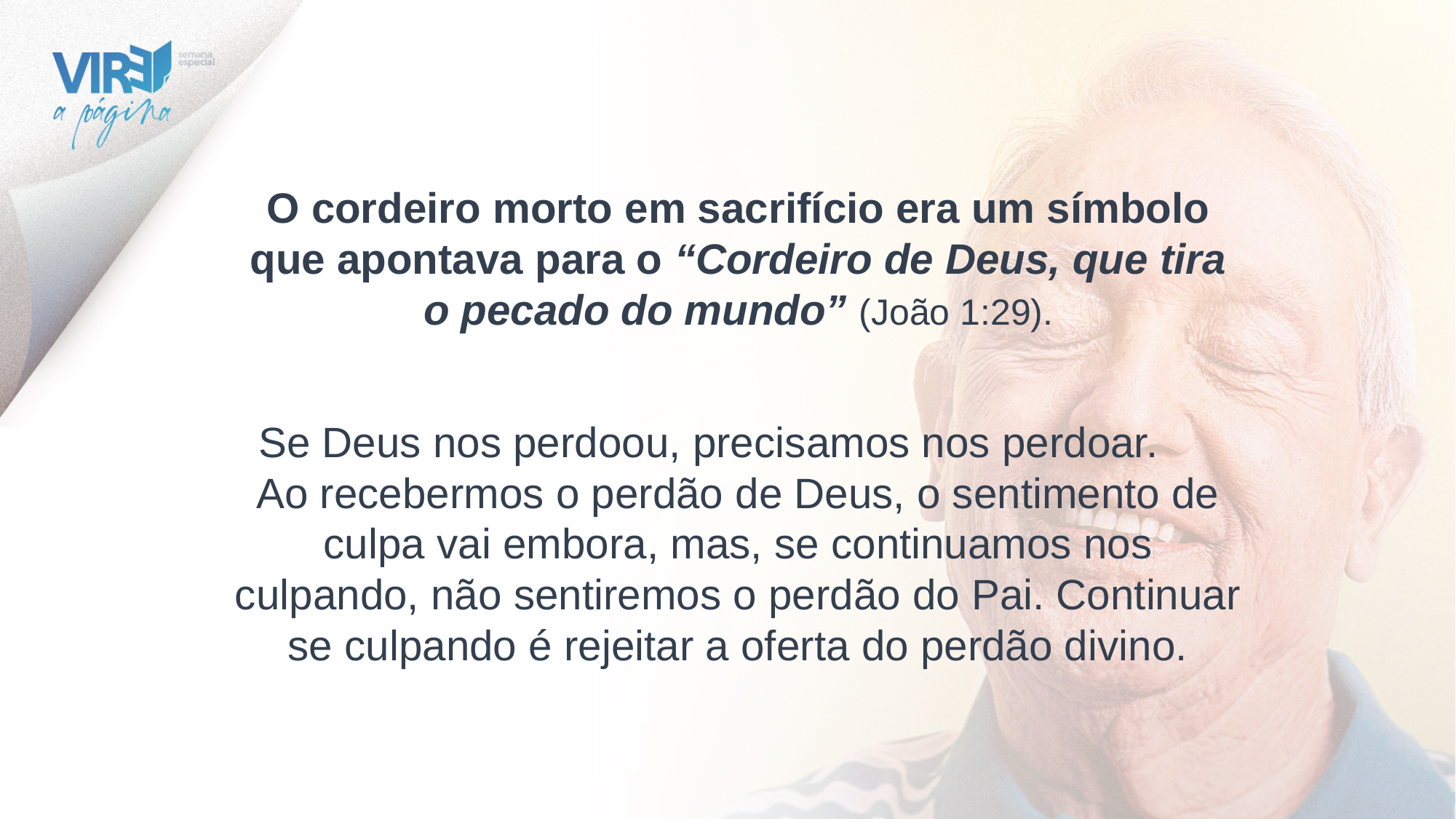

O cordeiro morto em sacrifício era um símbolo que apontava para o “Cordeiro de Deus, que tira o pecado do mundo” (João 1:29).

Se Deus nos perdoou, precisamos nos perdoar.      Ao recebermos o perdão de Deus, o sentimento de culpa vai embora, mas, se continuamos nos culpando, não sentiremos o perdão do Pai. Continuar se culpando é rejeitar a oferta do perdão divino.